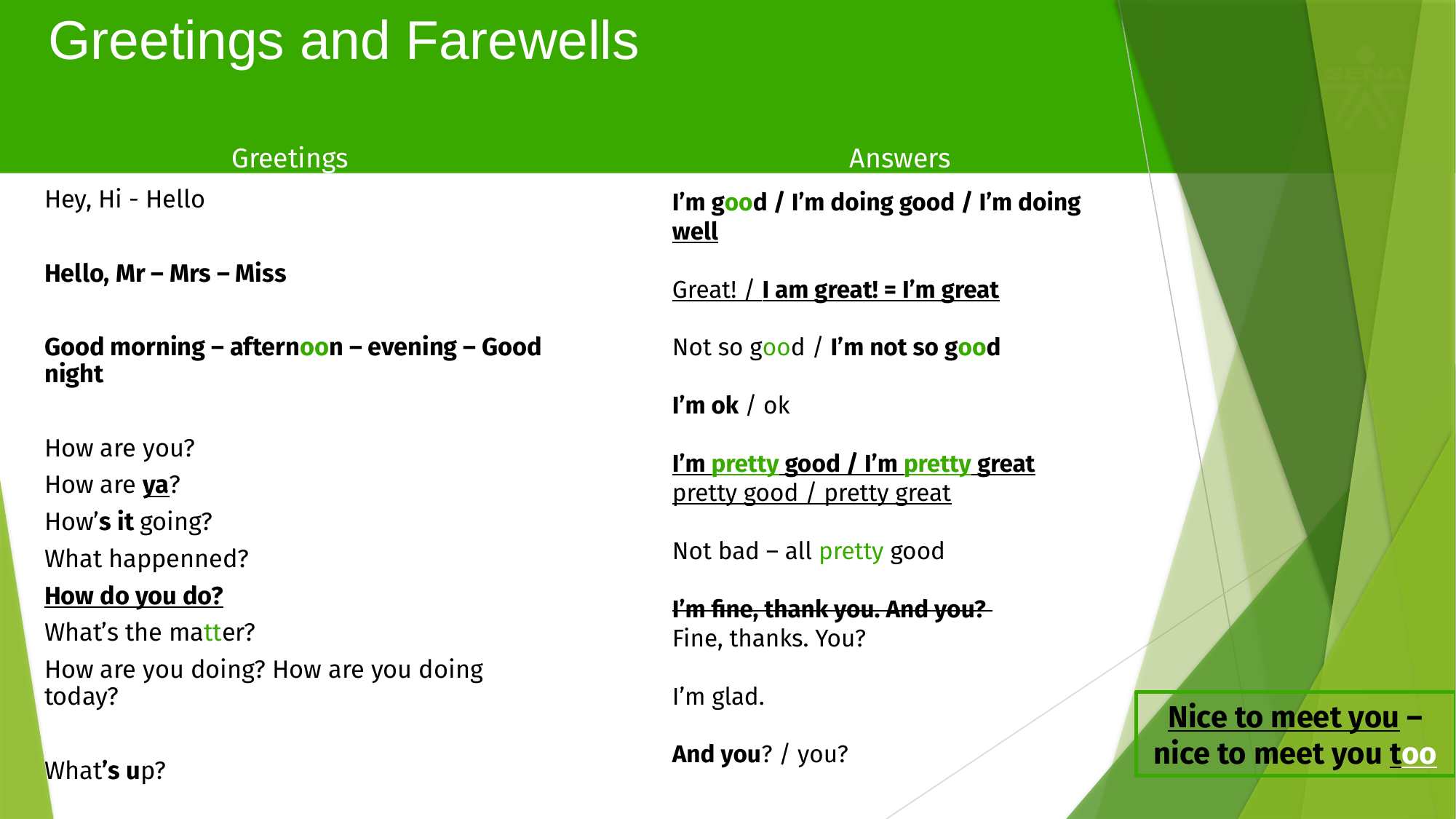

# Greetings and Farewells
Greetings
Answers
Hey, Hi - Hello

Hello, Mr – Mrs – Miss

Good morning – afternoon – evening – Good night

How are you?
How are ya?
How’s it going?
What happenned?
How do you do?
What’s the matter?
How are you doing? How are you doing today?

What’s up?

I’m good / I’m doing good / I’m doing well

Great! / I am great! = I’m great

Not so good / I’m not so good

I’m ok / ok

I’m pretty good / I’m pretty great
pretty good / pretty great

Not bad – all pretty good

I’m fine, thank you. And you?
Fine, thanks. You?

I’m glad.

And you? / you?

Nice to meet you – nice to meet you too